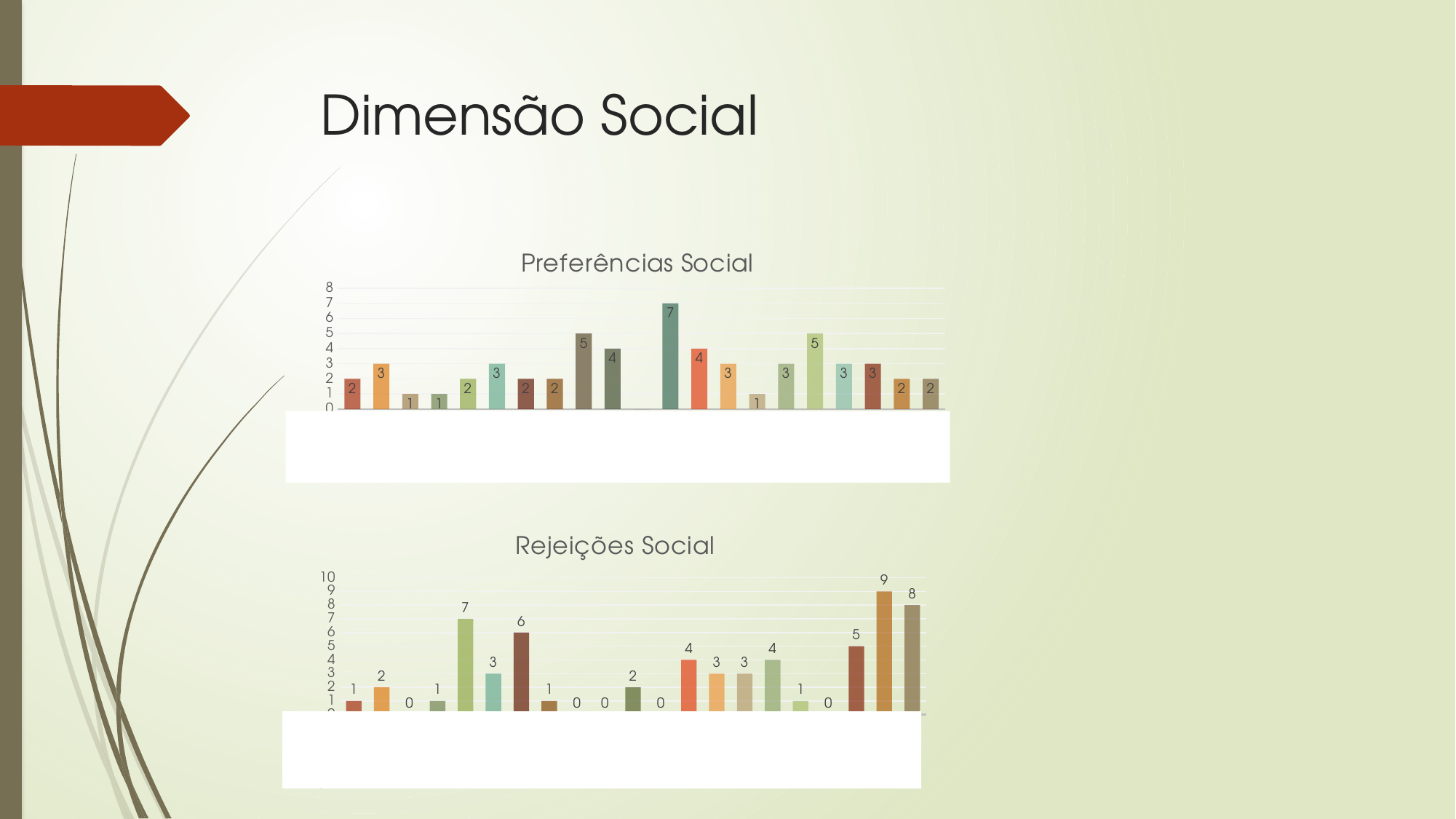

# Dimensão Social

### Chart: Preferências Social

| Category |  |
|---|---|
| Al Hassan | 2.0 |
| Ana Carolina | 3.0 |
| Ana Rita | 1.0 |
| André  | 1.0 |
| Anita | 2.0 |
| António | 3.0 |
| Carlos | 2.0 |
| Cláudia | 2.0 |
| Daniel | 5.0 |
| Eduardo | 4.0 |
| Francisco | 0.0 |
| Gonçalo  | 7.0 |
| Isidro | 4.0 |
| Leonardo | 3.0 |
| Luana | 1.0 |
| Ludovic | 3.0 |
| Márcia | 5.0 |
| Miguel | 3.0 |
| Nelsinho | 3.0 |
| Renata | 2.0 |
| Rita | 2.0 |

### Chart: Rejeições Social

| Category |  |
|---|---|
| Al Hassan | 1.0 |
| Ana Carolina | 2.0 |
| Ana Rita | 0.0 |
| André  | 1.0 |
| Anita | 7.0 |
| António | 3.0 |
| Carlos | 6.0 |
| Cláudia | 1.0 |
| Daniel | 0.0 |
| Eduardo | 0.0 |
| Francisco | 2.0 |
| Gonçalo  | 0.0 |
| Isidro | 4.0 |
| Leonardo | 3.0 |
| Luana | 3.0 |
| Ludovic | 4.0 |
| Márcia | 1.0 |
| Miguel | 0.0 |
| Nelsinho | 5.0 |
| Renata | 9.0 |
| Rita | 8.0 |